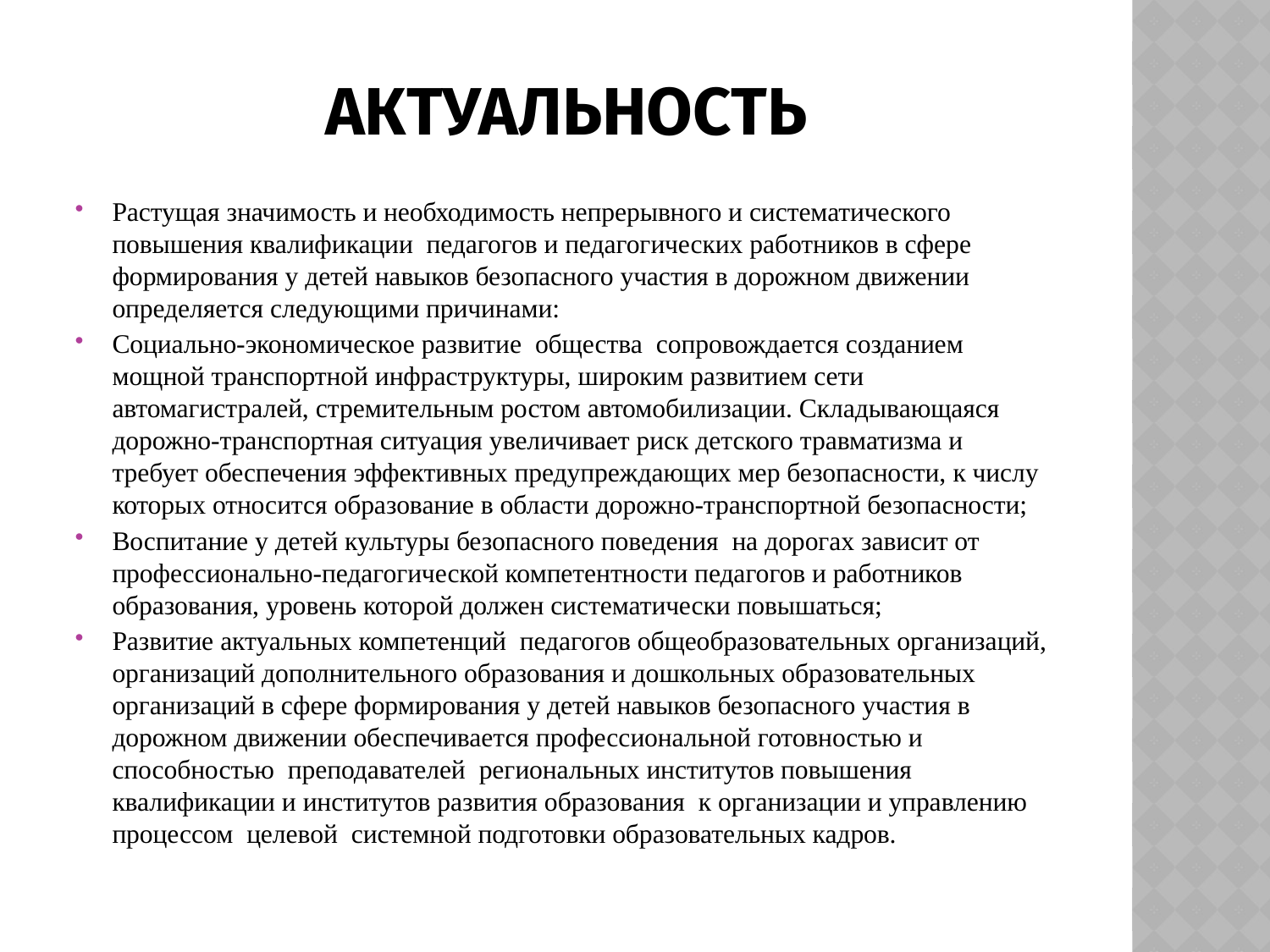

# Актуальность
Растущая значимость и необходимость непрерывного и систематического повышения квалификации  педагогов и педагогических работников в сфере формирования у детей навыков безопасного участия в дорожном движении определяется следующими причинами:
Социально-экономическое развитие  общества  сопровождается созданием мощной транспортной инфраструктуры, широким развитием сети автомагистралей, стремительным ростом автомобилизации. Складывающаяся дорожно-транспортная ситуация увеличивает риск детского травматизма и требует обеспечения эффективных предупреждающих мер безопасности, к числу которых относится образование в области дорожно-транспортной безопасности;
Воспитание у детей культуры безопасного поведения  на дорогах зависит от   профессионально-педагогической компетентности педагогов и работников образования, уровень которой должен систематически повышаться;
Развитие актуальных компетенций  педагогов общеобразовательных организаций, организаций дополнительного образования и дошкольных образовательных организаций в сфере формирования у детей навыков безопасного участия в дорожном движении обеспечивается профессиональной готовностью и способностью  преподавателей  региональных институтов повышения квалификации и институтов развития образования  к организации и управлению процессом  целевой  системной подготовки образовательных кадров.